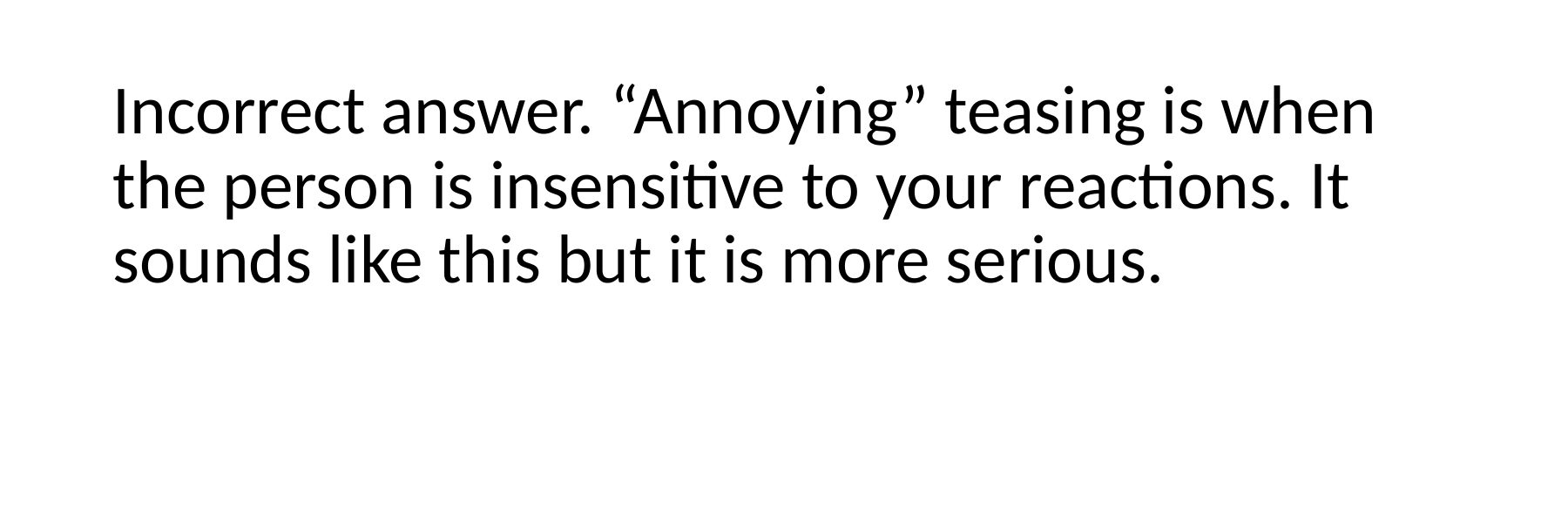

Incorrect answer. “Annoying” teasing is when the person is insensitive to your reactions. It sounds like this but it is more serious.